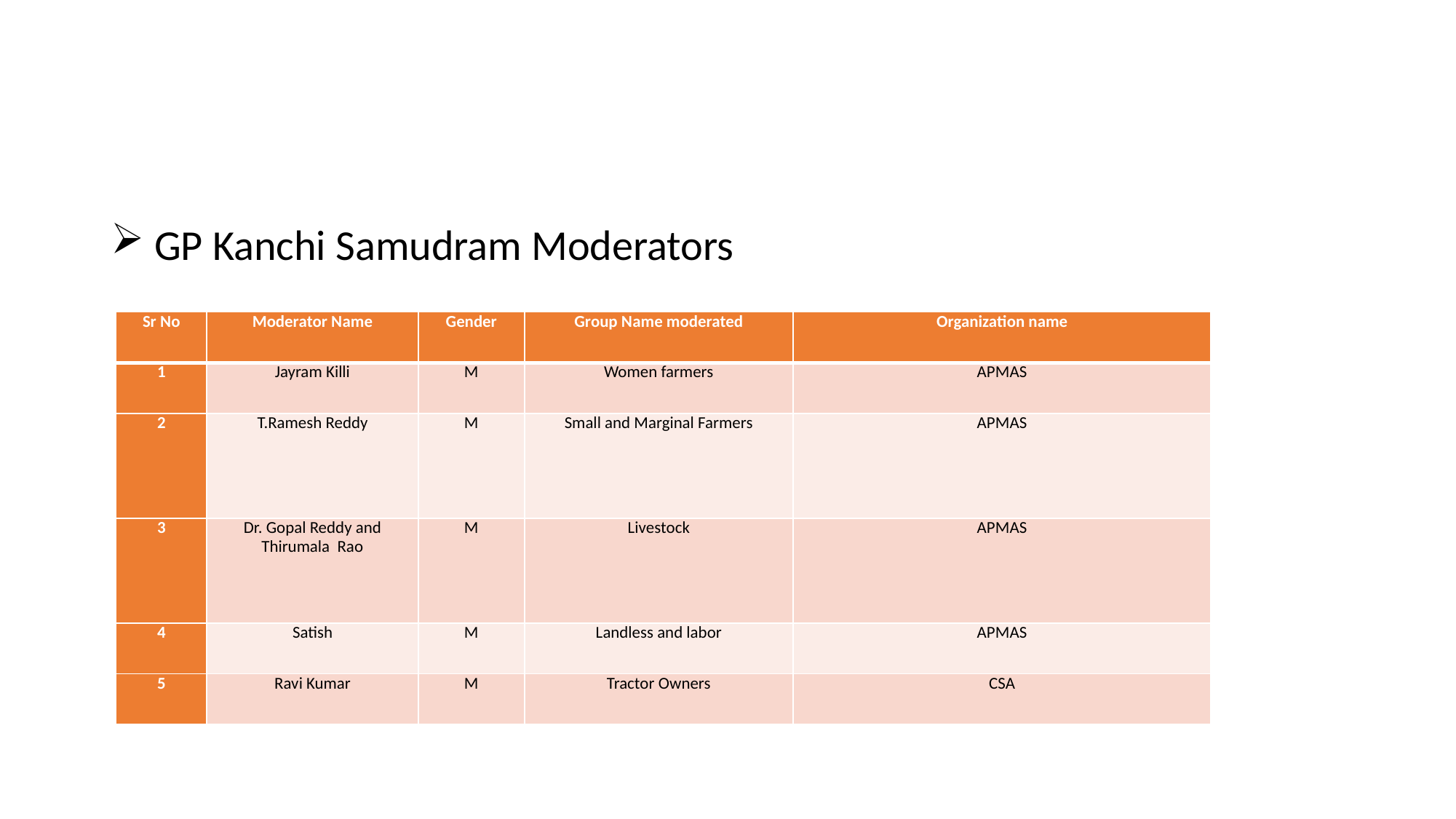

#
 GP Kanchi Samudram Moderators

| Sr No | Moderator Name | Gender | Group Name moderated | Organization name |
| --- | --- | --- | --- | --- |
| 1 | Jayram Killi | M | Women farmers | APMAS |
| 2 | T.Ramesh Reddy | M | Small and Marginal Farmers | APMAS |
| 3 | Dr. Gopal Reddy and Thirumala Rao | M | Livestock | APMAS |
| 4 | Satish | M | Landless and labor | APMAS |
| 5 | Ravi Kumar | M | Tractor Owners | CSA |